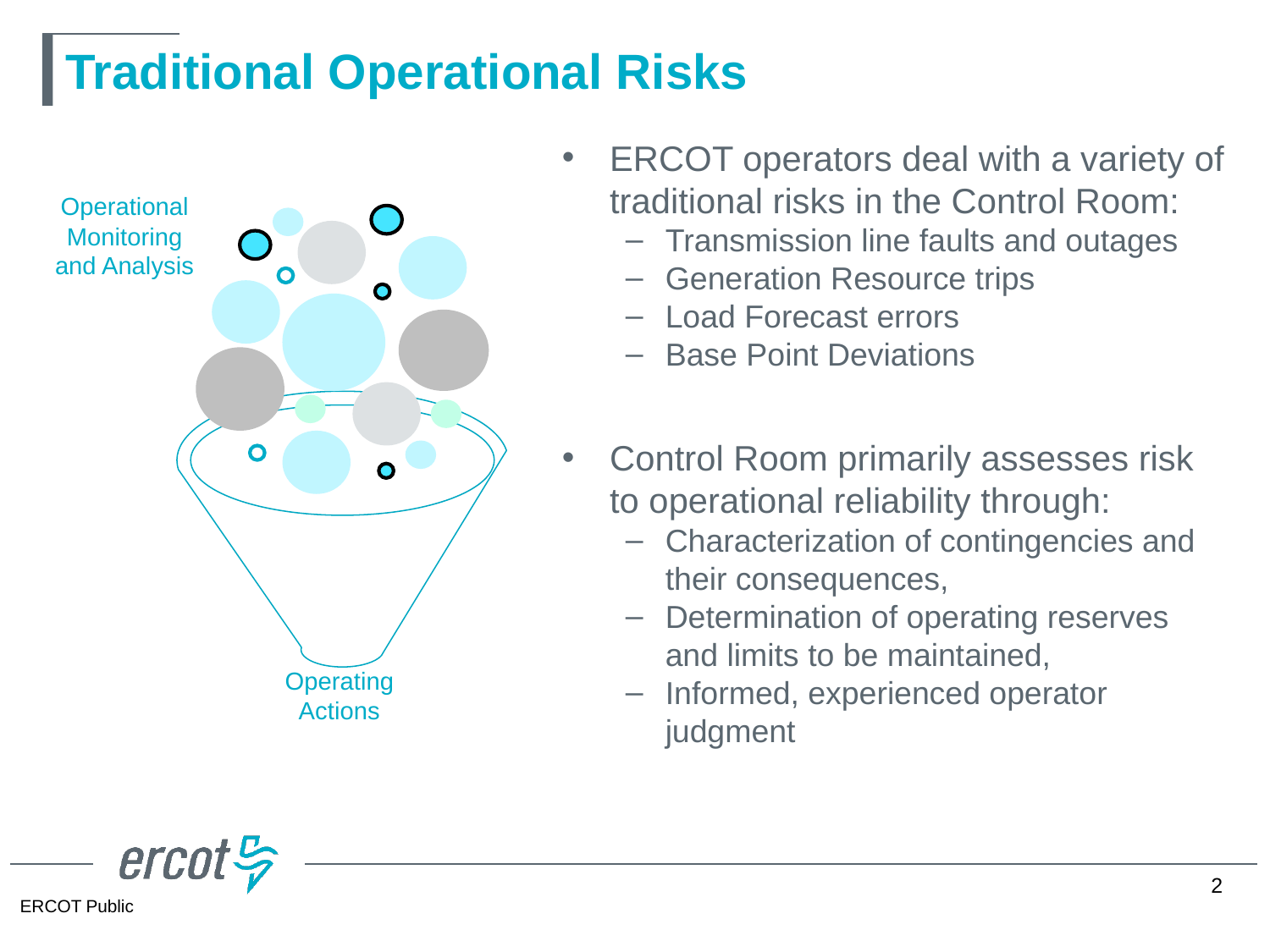

# Traditional Operational Risks
ERCOT operators deal with a variety of traditional risks in the Control Room:
Transmission line faults and outages
Generation Resource trips
Load Forecast errors
Base Point Deviations

Control Room primarily assesses risk to operational reliability through:
Characterization of contingencies and their consequences,
Determination of operating reserves and limits to be maintained,
Informed, experienced operator judgment

Operational
Monitoring
and Analysis

Operating
Actions
2